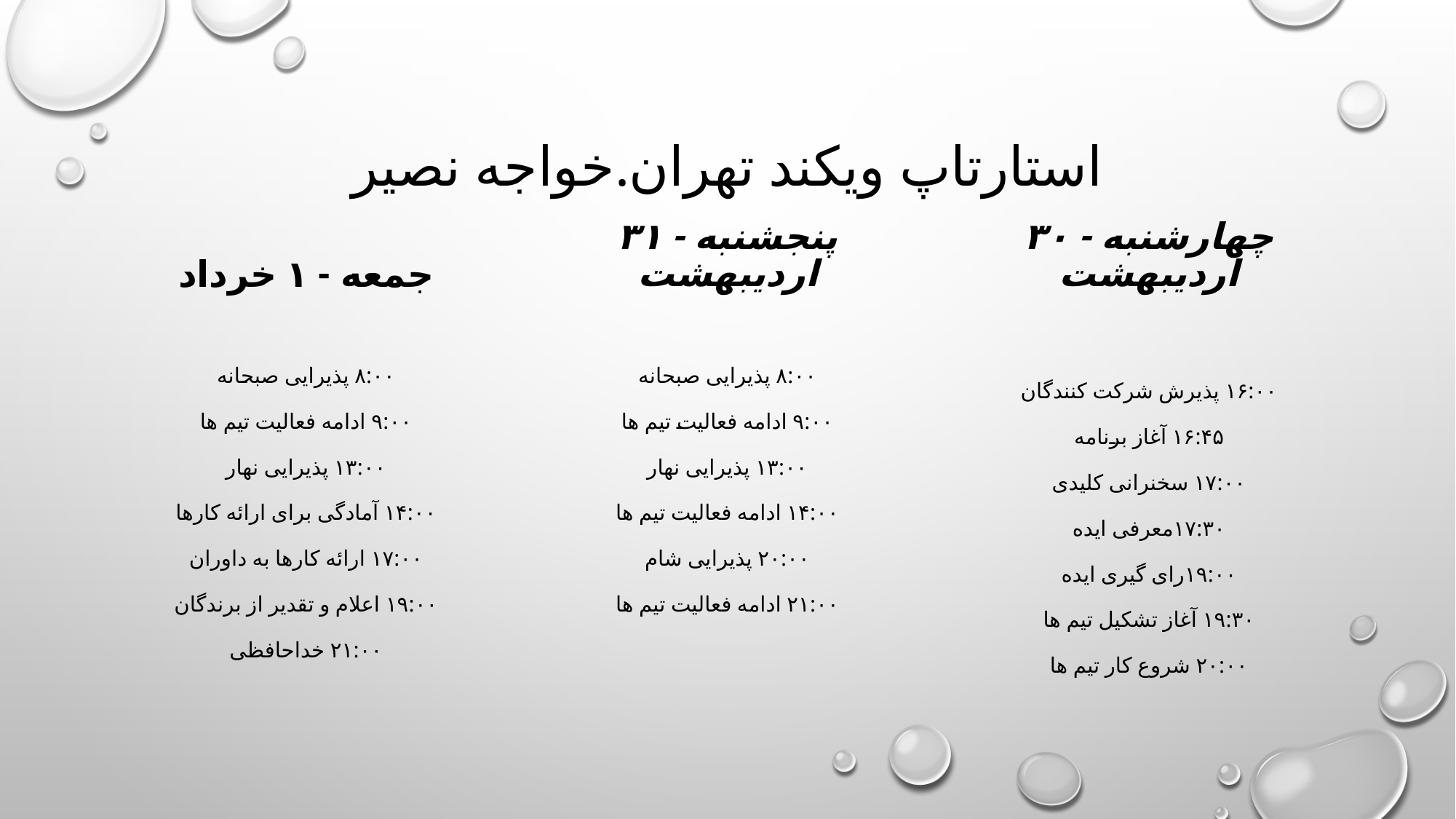

# استارتاپ ویکند تهران.خواجه نصیر
جمعه - ۱ خرداد
پنجشنبه - ۳۱ اردیبهشت

چهارشنبه - ۳۰ اردیبهشت

۱۶:۰۰ پذیرش شرکت کنندگان
۱۶:۴۵ آغاز برنامه
۱۷:۰۰ سخنرانی کلیدی
۱۷:۳۰معرفی ایده
۱۹:۰۰رای گیری ایده
۱۹:۳۰ آغاز تشکیل تیم ها
۲۰:۰۰ شروع کار تیم ها

۸:۰۰ پذیرایی صبحانه
۹:۰۰ ادامه فعالیت تیم ها
۱۳:۰۰ پذیرایی نهار
۱۴:۰۰ آمادگی برای ارائه کارها
۱۷:۰۰ ارائه کارها به داوران
۱۹:۰۰ اعلام و تقدیر از برندگان
۲۱:۰۰ خداحافظی

۸:۰۰ پذیرایی صبحانه
۹:۰۰ ادامه فعالیت تیم ها
۱۳:۰۰ پذیرایی نهار
۱۴:۰۰ ادامه فعالیت تیم ها
۲۰:۰۰ پذیرایی شام
۲۱:۰۰ ادامه فعالیت تیم ها